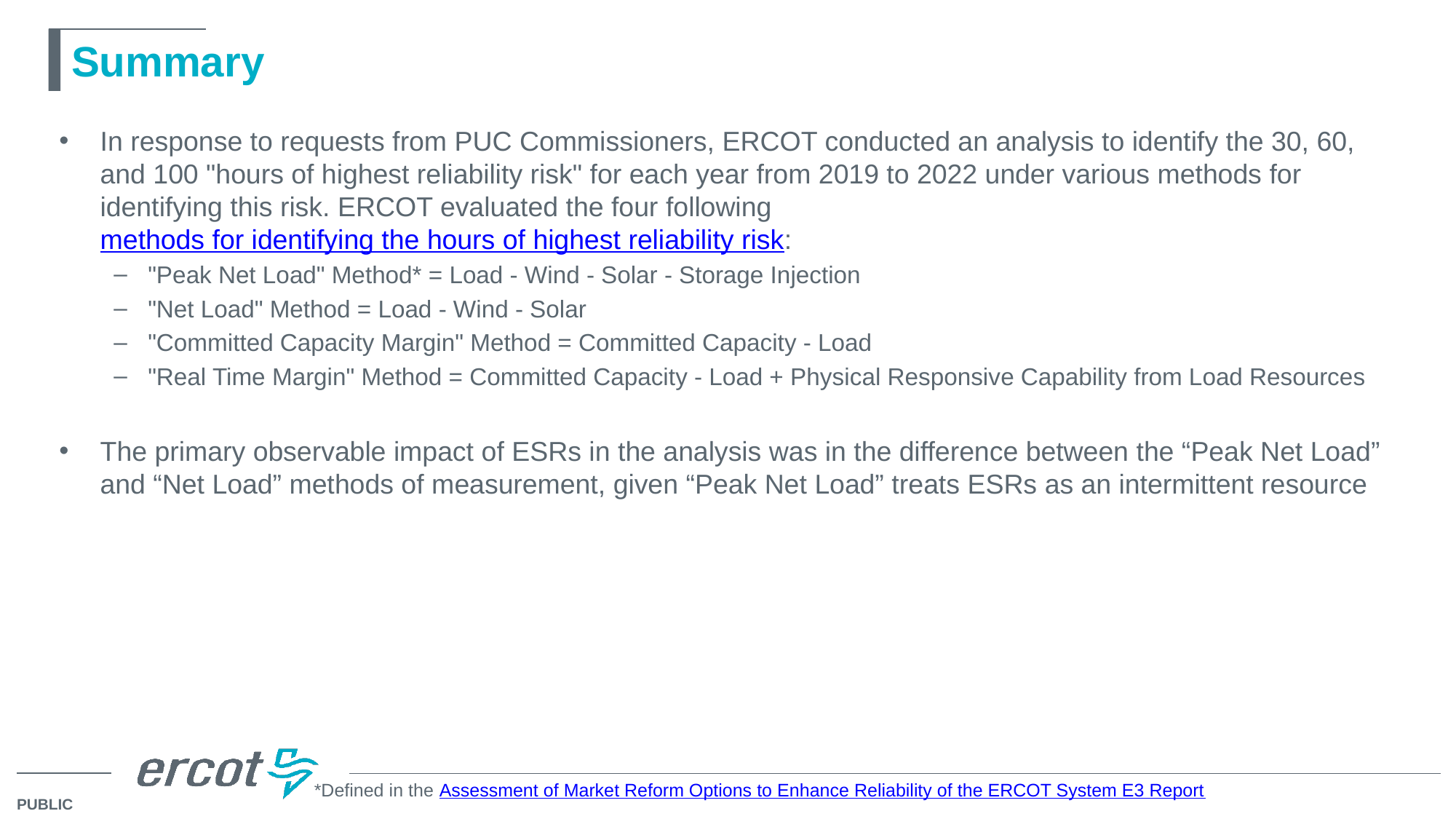

# Summary
In response to requests from PUC Commissioners, ERCOT conducted an analysis to identify the 30, 60, and 100 "hours of highest reliability risk" for each year from 2019 to 2022 under various methods for identifying this risk. ERCOT evaluated the four following methods for identifying the hours of highest reliability risk:
"Peak Net Load" Method* = Load - Wind - Solar - Storage Injection
"Net Load" Method = Load - Wind - Solar
"Committed Capacity Margin" Method = Committed Capacity - Load
"Real Time Margin" Method = Committed Capacity - Load + Physical Responsive Capability from Load Resources

The primary observable impact of ESRs in the analysis was in the difference between the “Peak Net Load” and “Net Load” methods of measurement, given “Peak Net Load” treats ESRs as an intermittent resource
*Defined in the Assessment of Market Reform Options to Enhance Reliability of the ERCOT System E3 Report